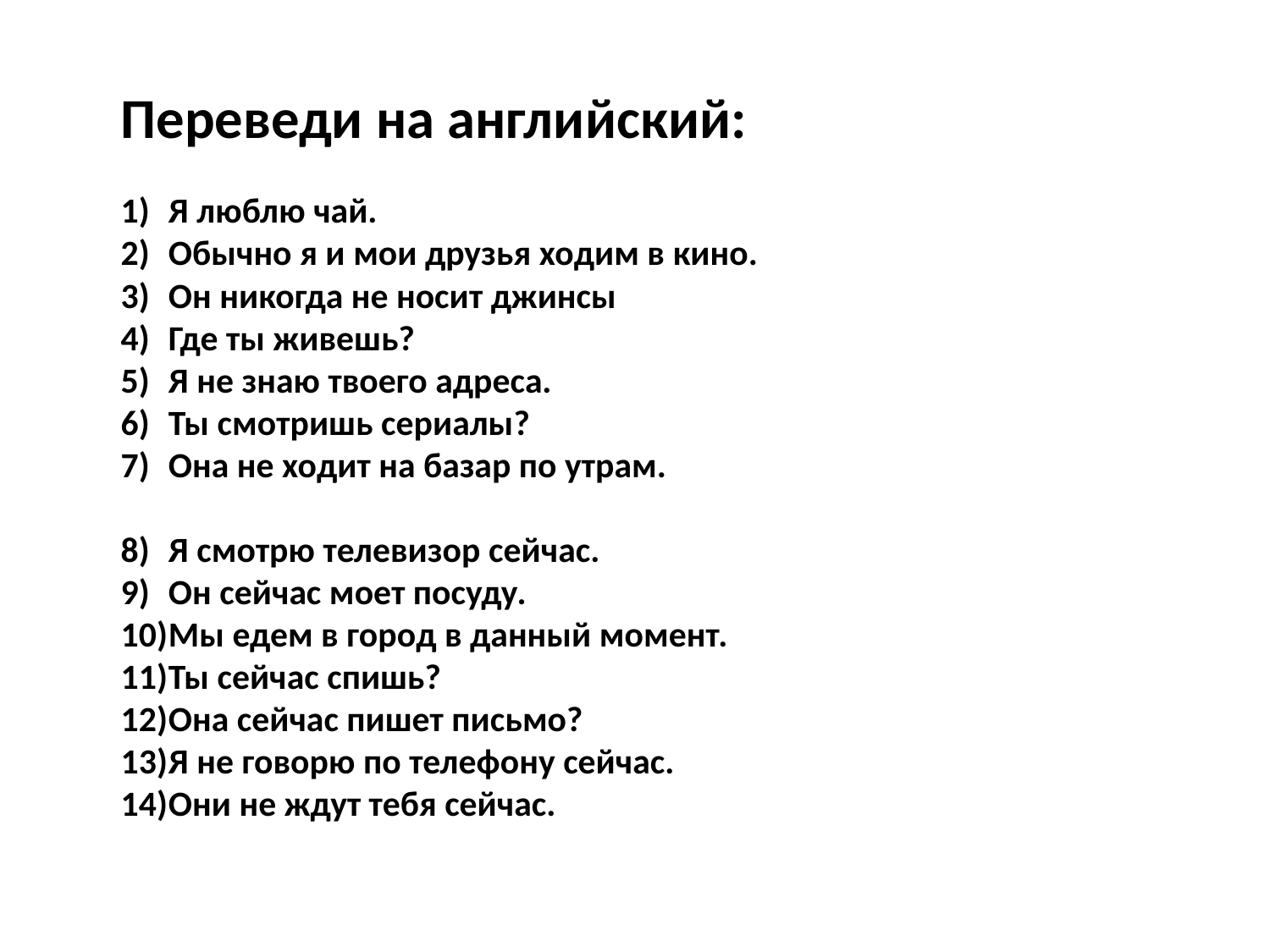

Переведи на английский:

Я люблю чай.
Обычно я и мои друзья ходим в кино.
Он никогда не носит джинсы
Где ты живешь?
Я не знаю твоего адреса.
Ты смотришь сериалы?
Она не ходит на базар по утрам.

Я смотрю телевизор сейчас.
Он сейчас моет посуду.
Мы едем в город в данный момент.
Ты сейчас спишь?
Она сейчас пишет письмо?
Я не говорю по телефону сейчас.
Они не ждут тебя сейчас.